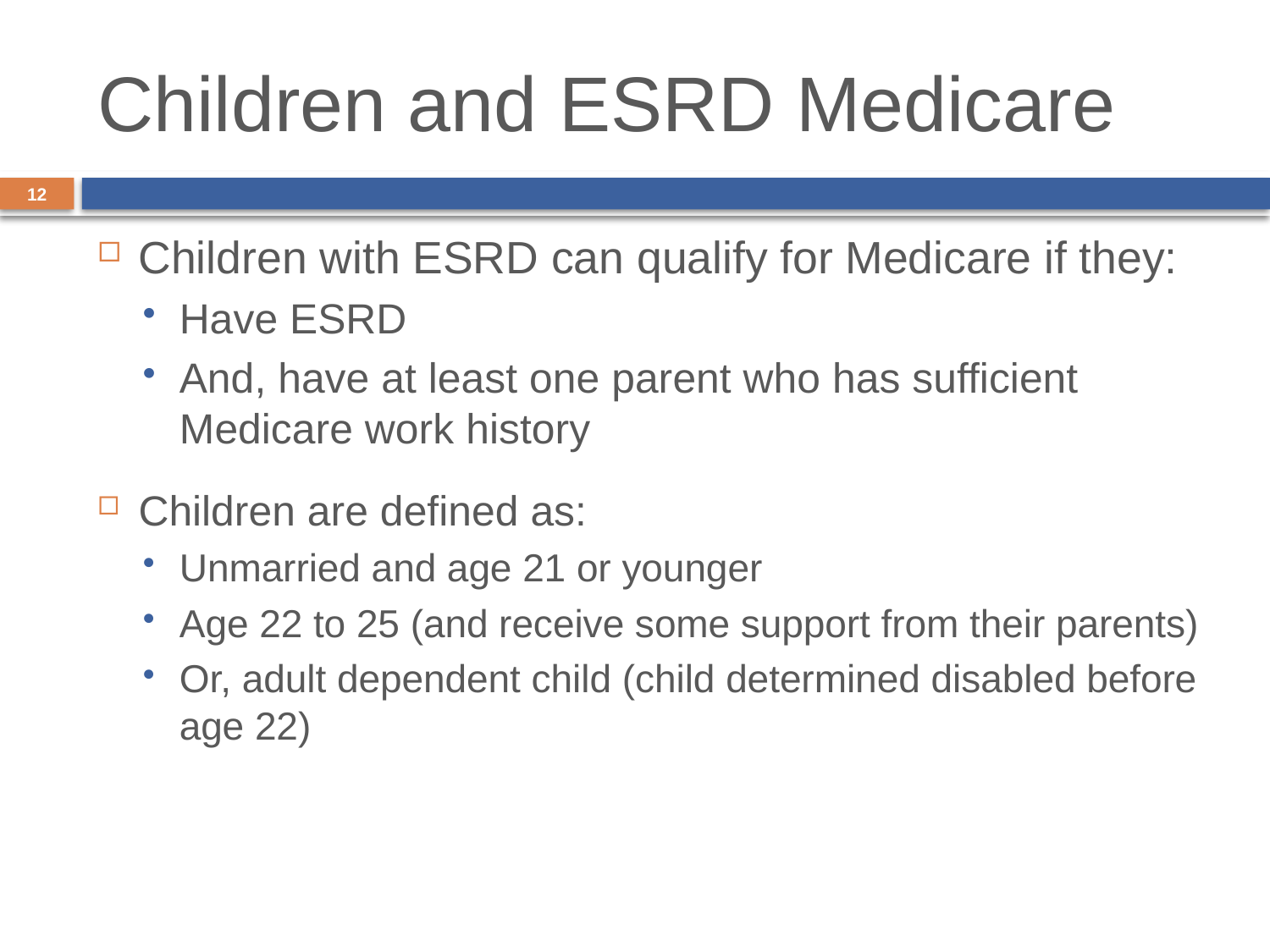

# Children and ESRD Medicare
12
Children with ESRD can qualify for Medicare if they:
Have ESRD
And, have at least one parent who has sufficient Medicare work history
Children are defined as:
Unmarried and age 21 or younger
Age 22 to 25 (and receive some support from their parents)
Or, adult dependent child (child determined disabled before age 22)